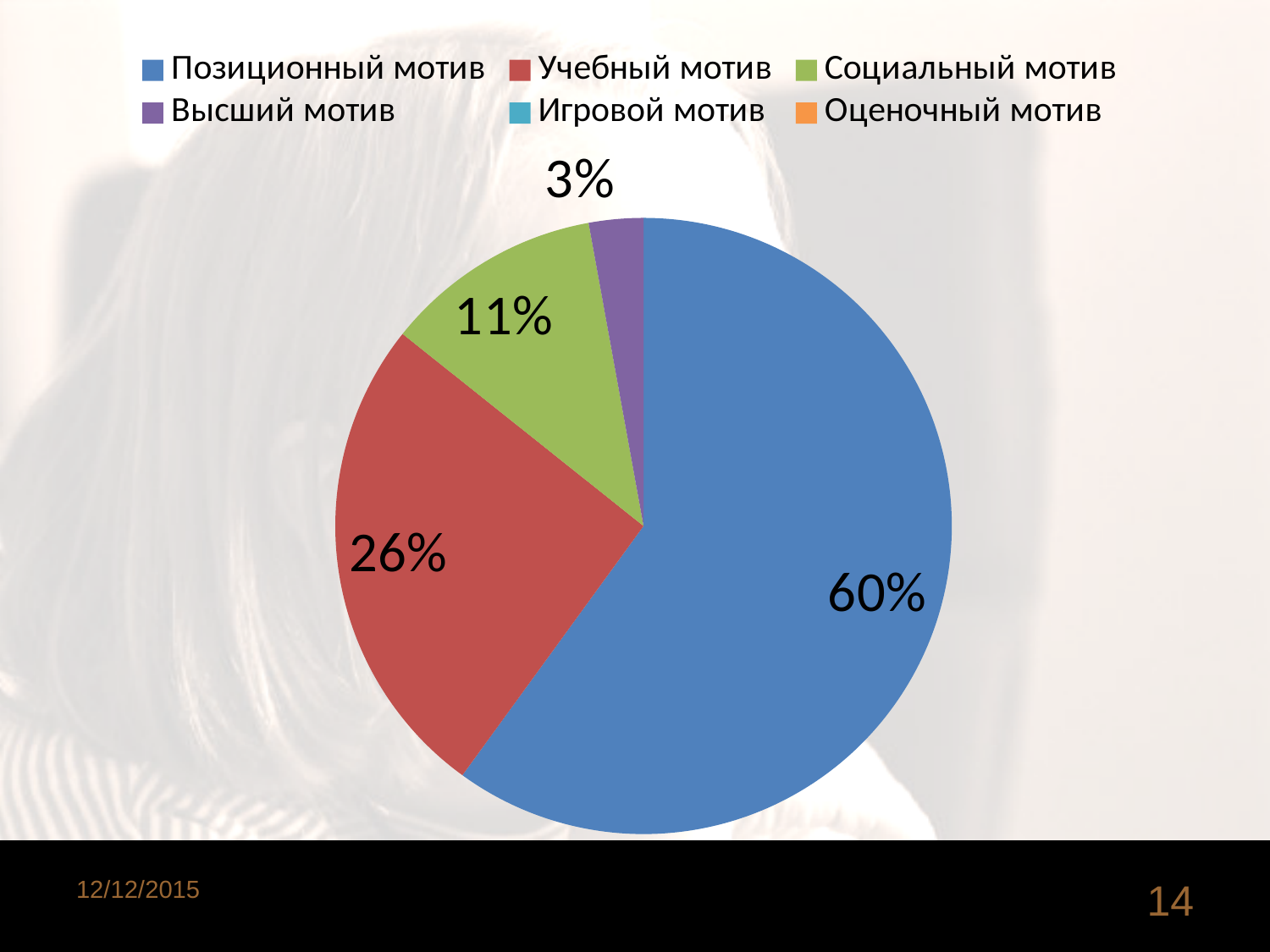

### Chart

| Category | Ряд 1 | Столбец1 | Столбец2 |
|---|---|---|---|
| Позиционный мотив | 84.0 | None | None |
| Учебный мотив | 36.0 | None | None |
| Социальный мотив | 16.0 | None | None |
| Высший мотив | 4.0 | None | None |
| Игровой мотив | 0.0 | None | None |
| Оценочный мотив | 0.0 | None | None |
12/12/2015
14